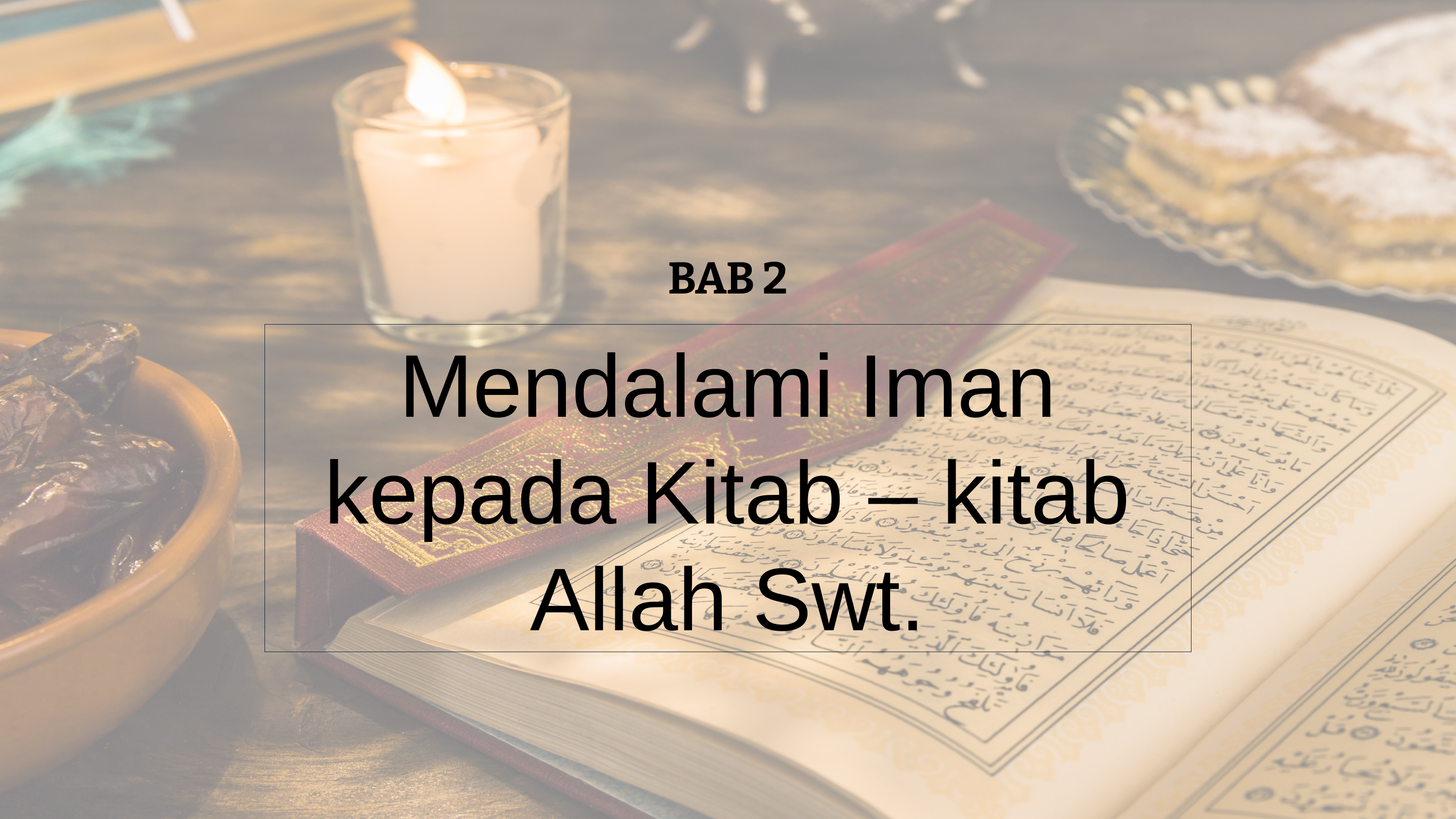

BAB 2
Mendalami Iman kepada Kitab – kitab Allah Swt.